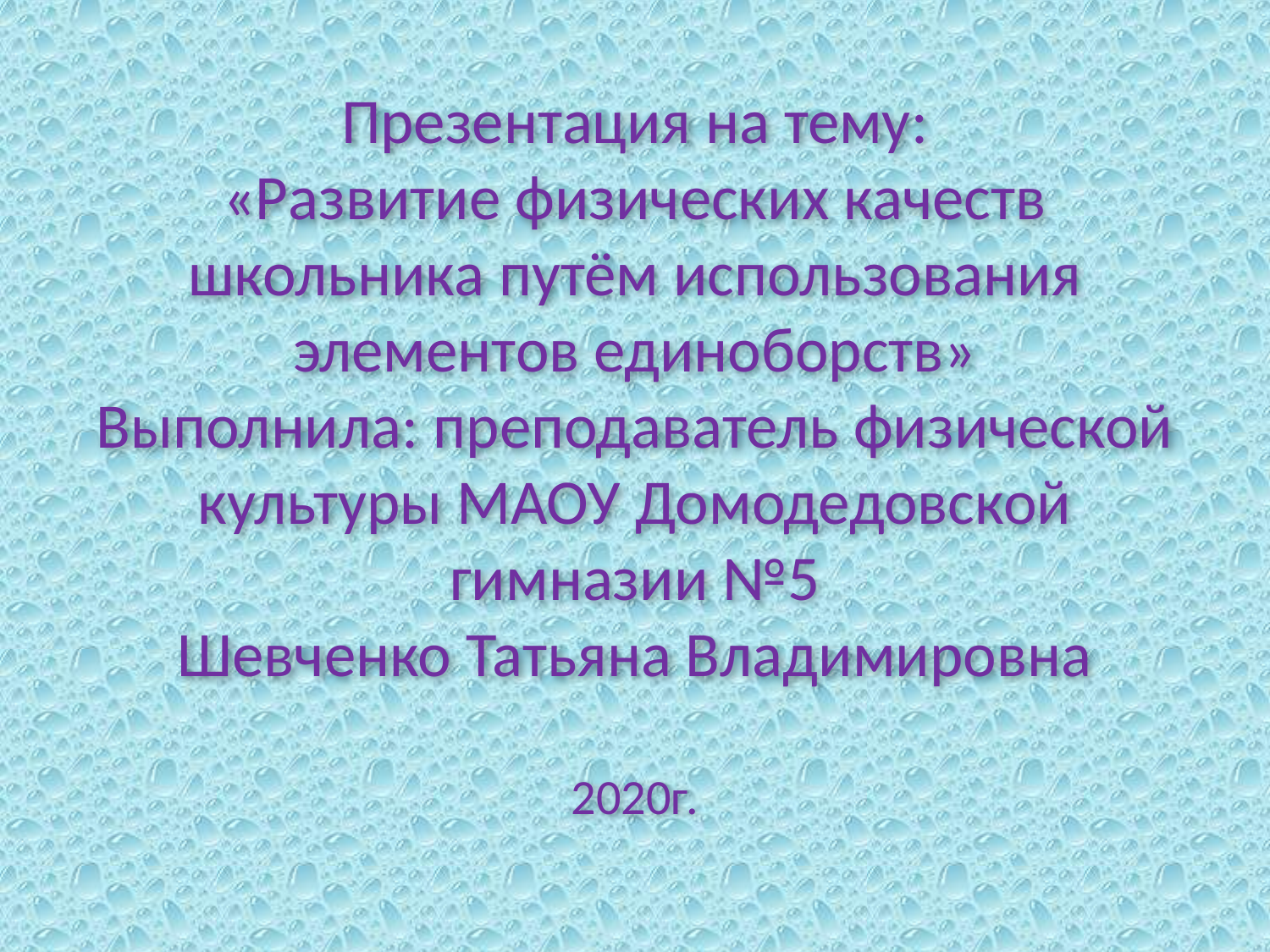

# Презентация на тему: «Развитие физических качеств школьника путём использования элементов единоборств» Выполнила: преподаватель физической культуры МАОУ Домодедовской гимназии №5 Шевченко Татьяна Владимировна 2020г.